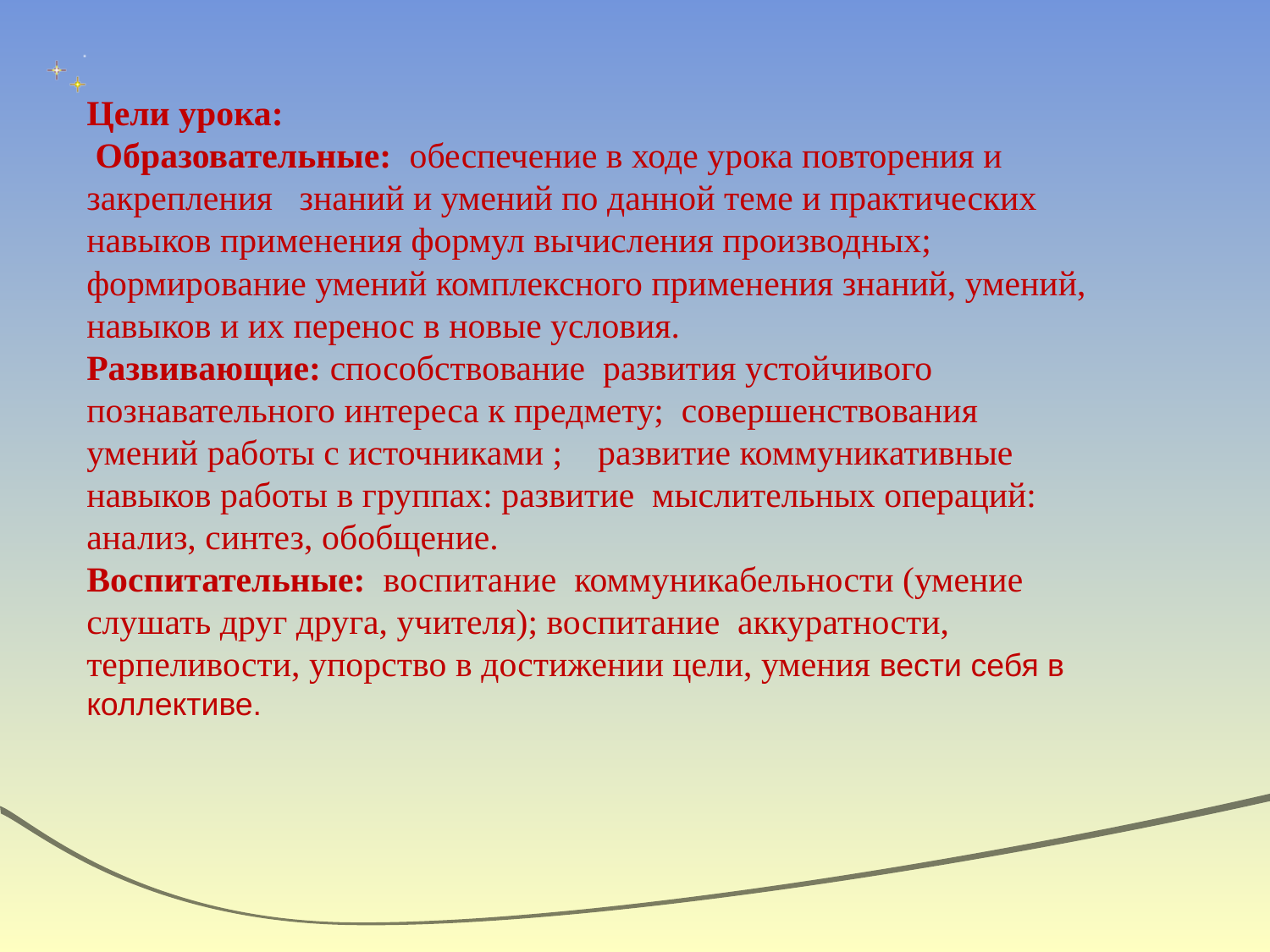

Цели урока:
 Образовательные:  обеспечение в ходе урока повторения и закрепления   знаний и умений по данной теме и практических навыков применения формул вычисления производных;  формирование умений комплексного применения знаний, умений, навыков и их перенос в новые условия.
Развивающие: способствование  развития устойчивого познавательного интереса к предмету;  совершенствования умений работы с источниками ;    развитие коммуникативные навыков работы в группах: развитие  мыслительных операций: анализ, синтез, обобщение.
Воспитательные:  воспитание  коммуникабельности (умение слушать друг друга, учителя); воспитание  аккуратности, терпеливости, упорство в достижении цели, умения вести себя в коллективе.